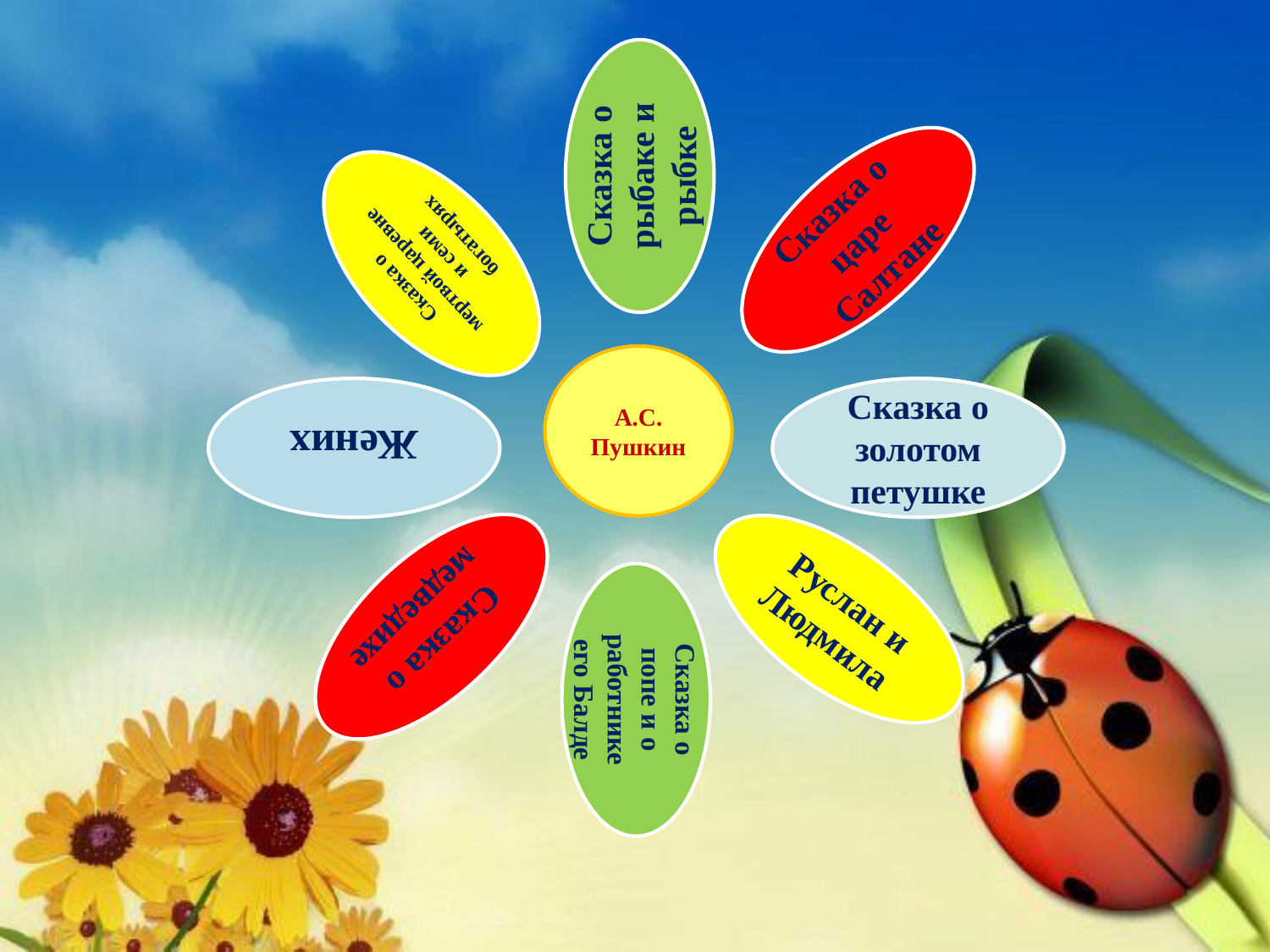

Сказка о рыбаке и рыбке
Сказка о царе Салтане
Сказка о мертвой царевне и семи богатырях
Жених
Сказка о золотом петушке
Руслан и Людмила
Сказка о медведихе
Сказка о попе и о работнике его Балде
А.С. Пушкин